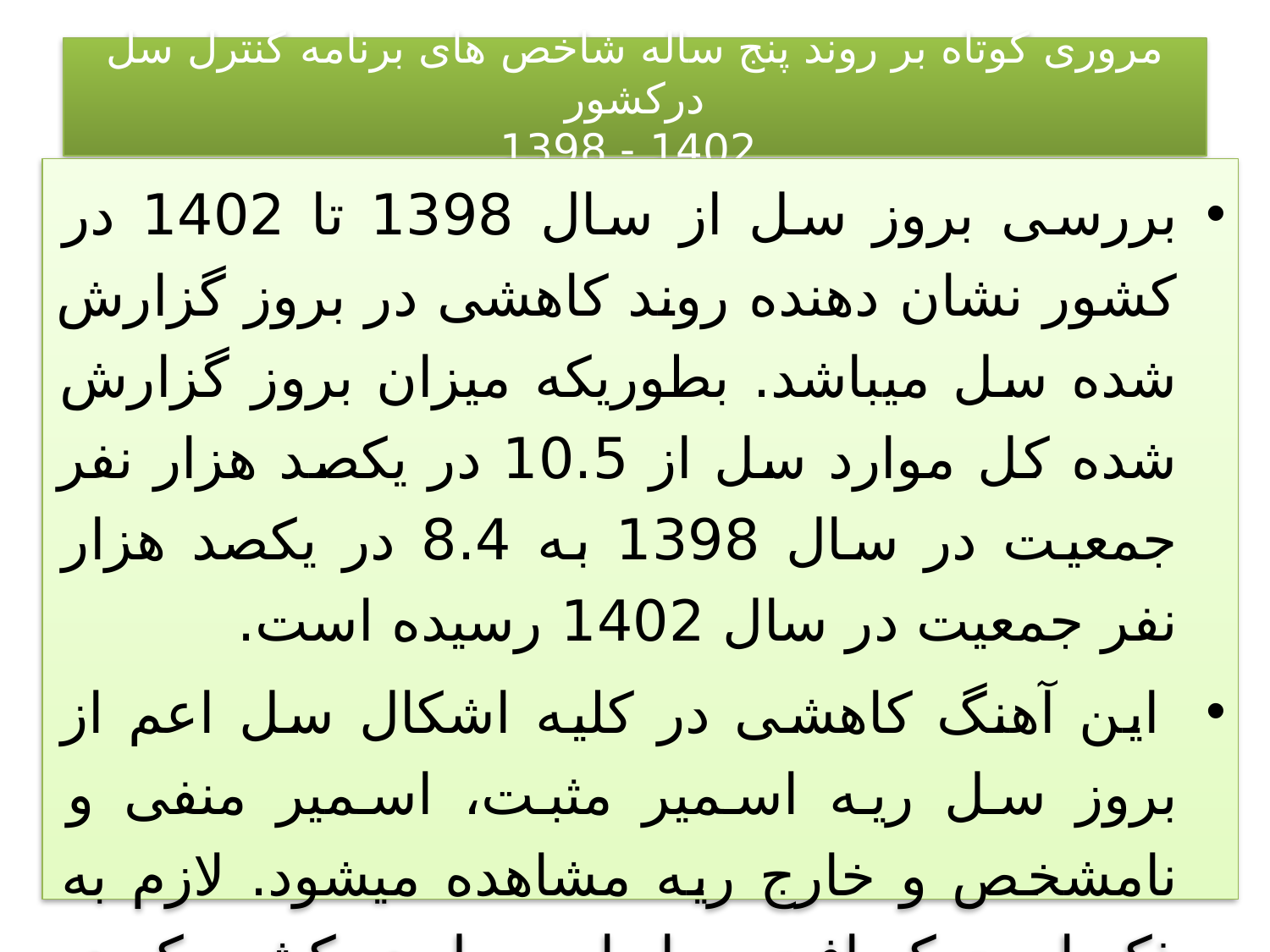

# مروری کوتاه بر روند پنج ساله شاخص های برنامه کنترل سل درکشور 1402 - 1398
بررسی بروز سل از سال 1398 تا 1402 در کشور نشان دهنده روند کاهشی در بروز گزارش شده سل می­باشد. بطوریکه میزان بروز گزارش شده کل موارد سل از 10.5 در یکصد هزار نفر جمعیت در سال 1398 به 8.4 در یکصد هزار نفر جمعیت در سال 1402 رسیده است.
 این آهنگ کاهشی در کلیه اشکال سل اعم از بروز سل ریه اسمیر مثبت، اسمیر منفی و نامشخص و خارج ریه مشاهده می­شود. لازم به ذکر است که افت بیماریابی سل در کشور که در بازه زمانی سال 1399 مشهود است بدلیل پاندمی کووید 19 در جهان می باشد.